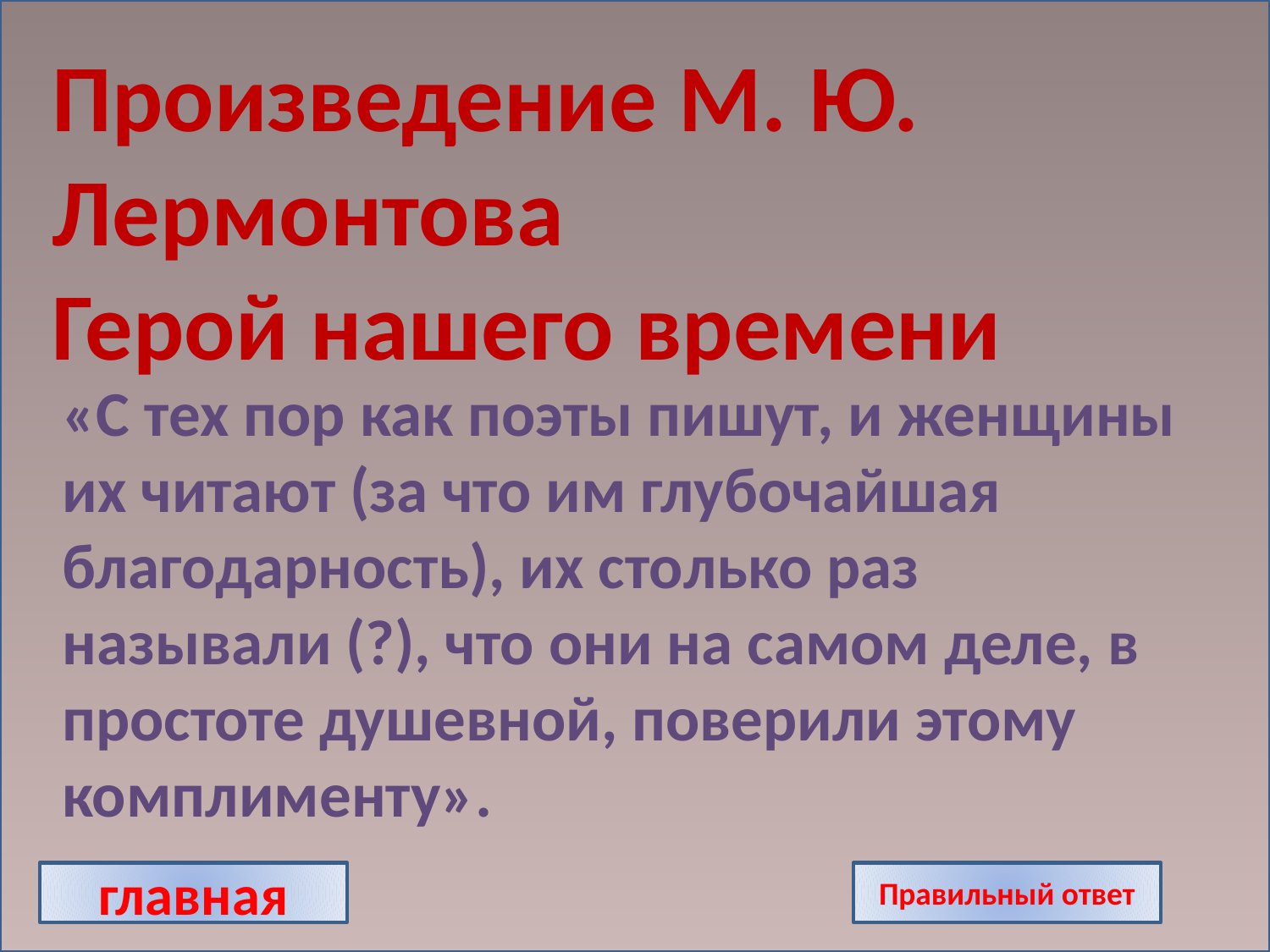

Произведение М. Ю. Лермонтова
Герой нашего времени

«С тех пор как поэты пишут, и женщины их читают (за что им глубочайшая благодарность), их столько раз называли (?), что они на самом деле, в простоте душевной, поверили этому комплименту».

главная
Правильный ответ